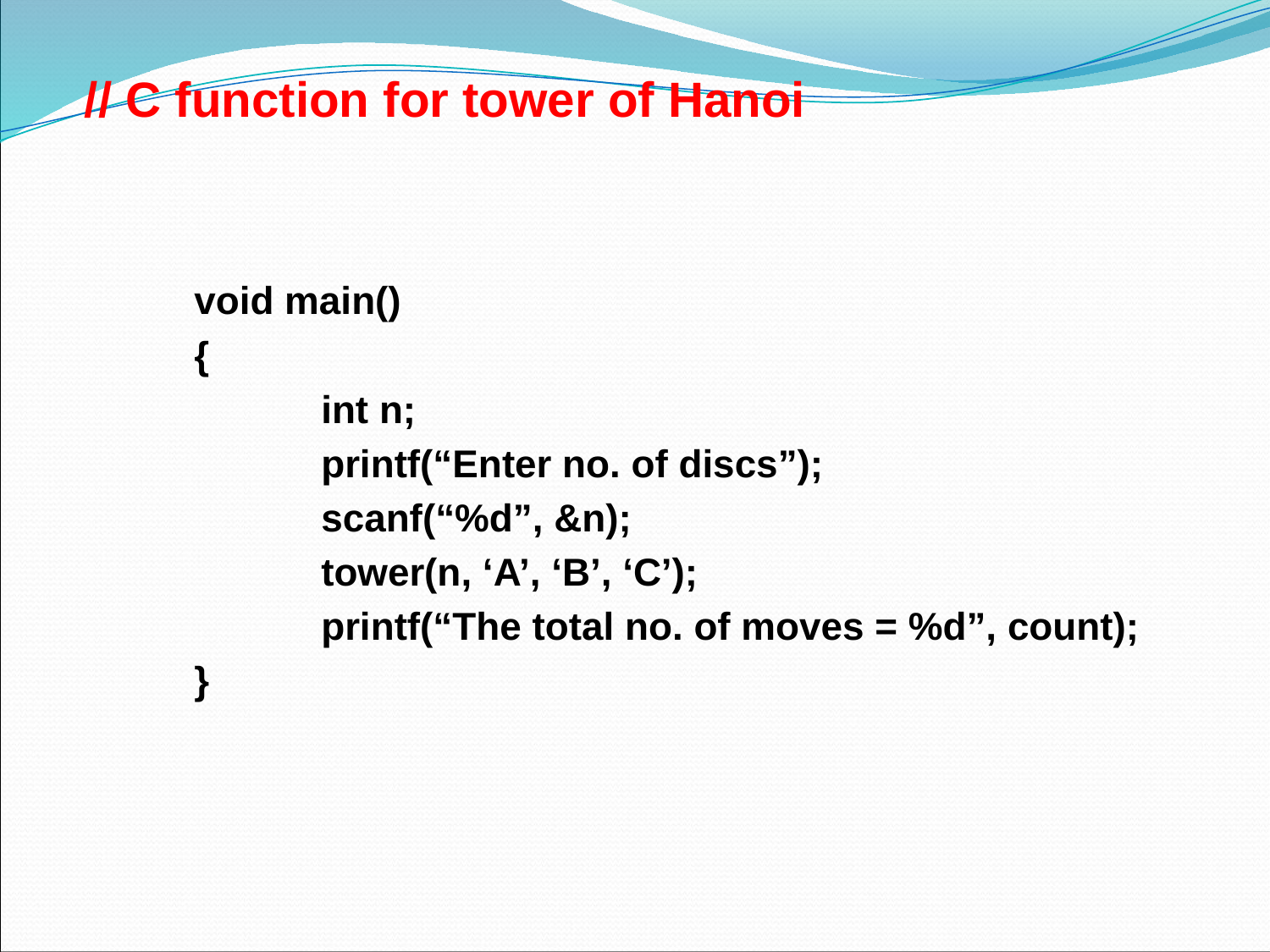

# // C function for tower of Hanoi

	void main()
	{
		int n;
		printf(“Enter no. of discs”);
		scanf(“%d”, &n);
		tower(n, ‘A’, ‘B’, ‘C’);
		printf(“The total no. of moves = %d”, count);
	}